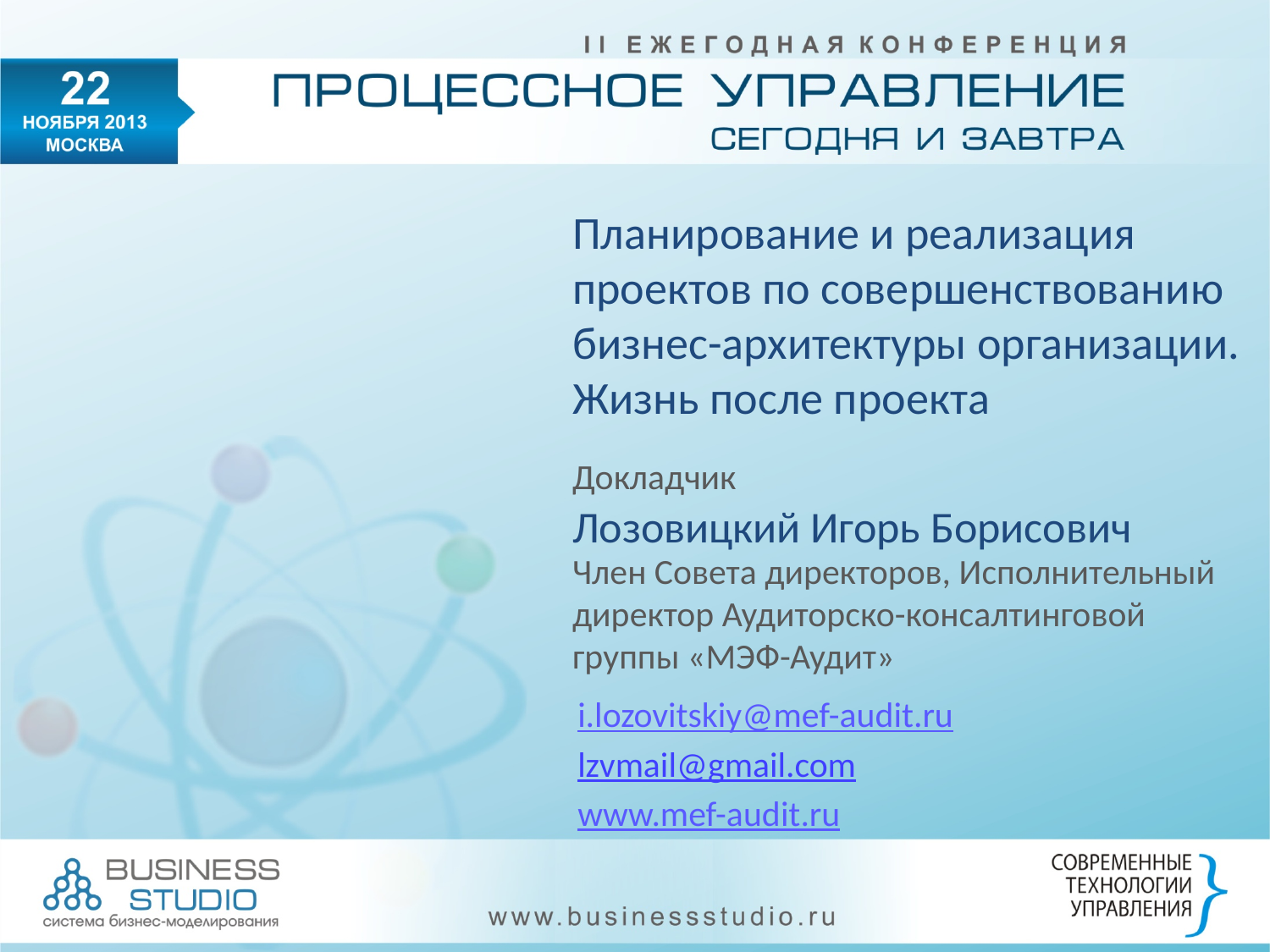

Планирование и реализация проектов по совершенствованию бизнес-архитектуры организации. Жизнь после проекта
Докладчик
Лозовицкий Игорь Борисович
Член Совета директоров, Исполнительный директор Аудиторско-консалтинговой группы «МЭФ-Аудит»
i.lozovitskiy@mef-audit.ru
lzvmail@gmail.com
www.mef-audit.ru